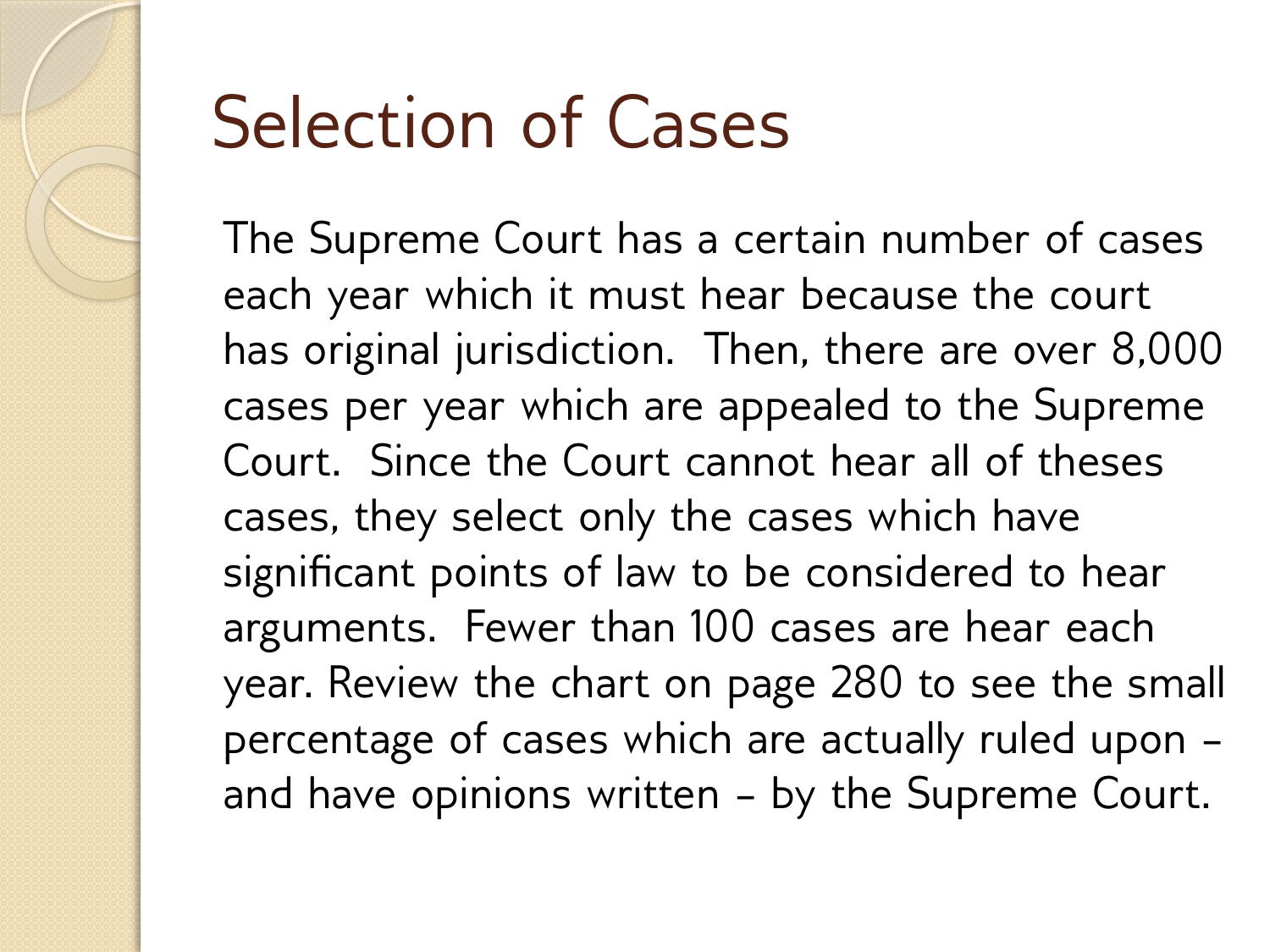

# Selection of Cases
The Supreme Court has a certain number of cases each year which it must hear because the court has original jurisdiction.  Then, there are over 8,000 cases per year which are appealed to the Supreme Court.  Since the Court cannot hear all of theses cases, they select only the cases which have significant points of law to be considered to hear arguments.  Fewer than 100 cases are hear each year. Review the chart on page 280 to see the small percentage of cases which are actually ruled upon – and have opinions written – by the Supreme Court.